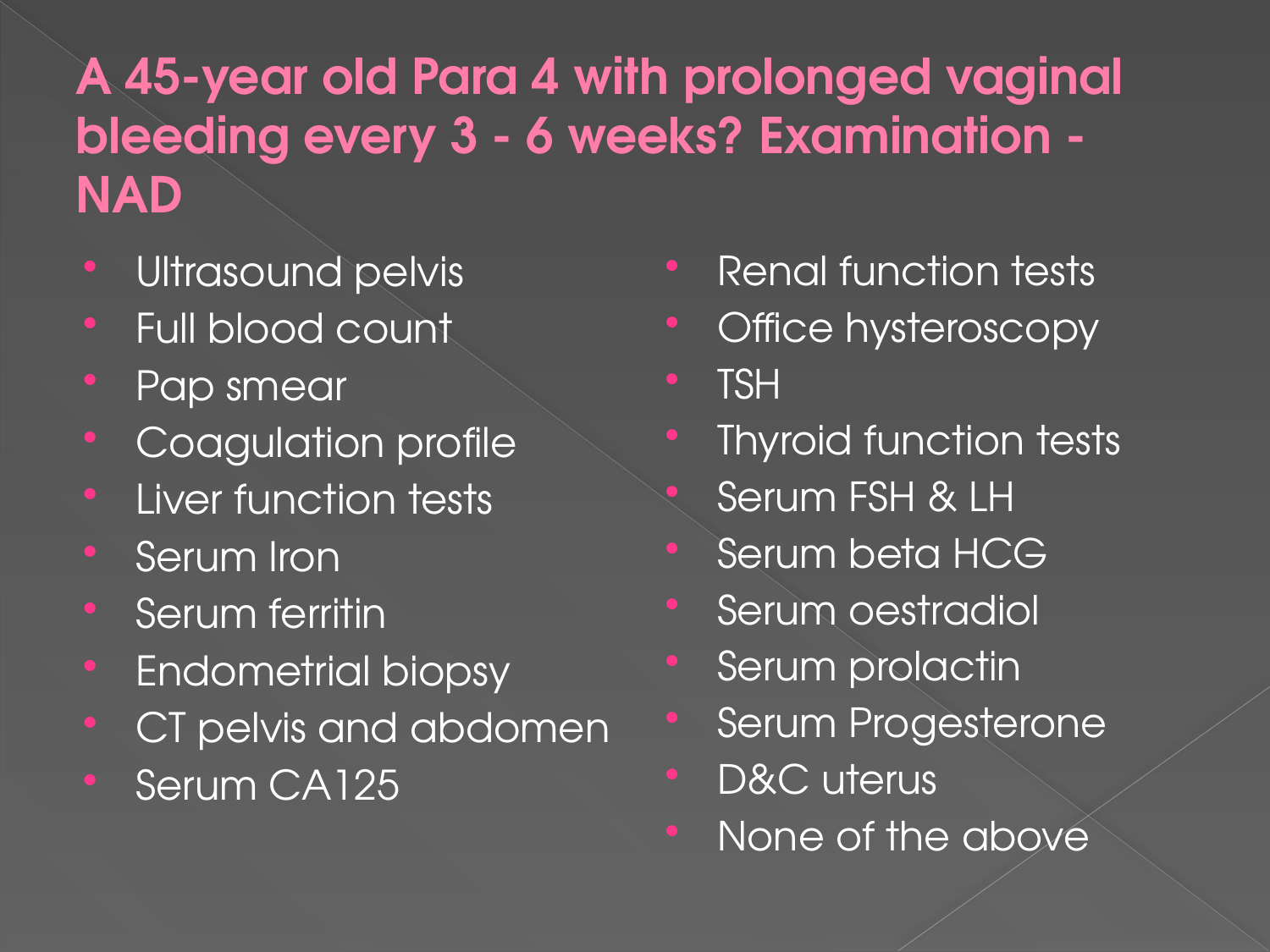

# A 45-year old Para 4 with prolonged vaginal bleeding every 3 - 6 weeks? Examination - NAD
Ultrasound pelvis
Full blood count
Pap smear
Coagulation profile
Liver function tests
Serum Iron
Serum ferritin
Endometrial biopsy
CT pelvis and abdomen
Serum CA125
Renal function tests
Office hysteroscopy
TSH
Thyroid function tests
Serum FSH & LH
Serum beta HCG
Serum oestradiol
Serum prolactin
Serum Progesterone
D&C uterus
None of the above